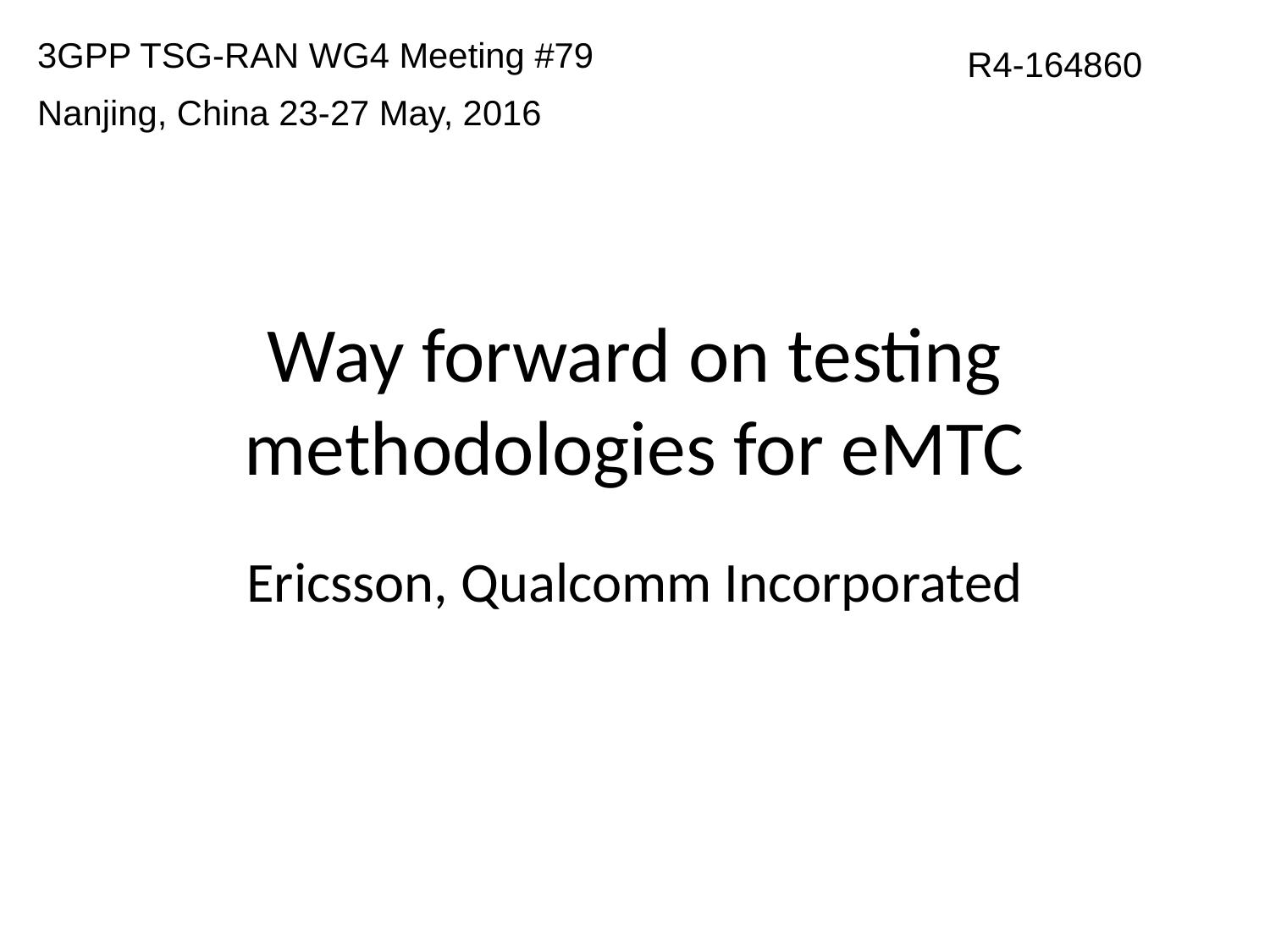

3GPP TSG-RAN WG4 Meeting #79
Nanjing, China 23-27 May, 2016
R4-164860
# Way forward on testing methodologies for eMTC
Ericsson, Qualcomm Incorporated